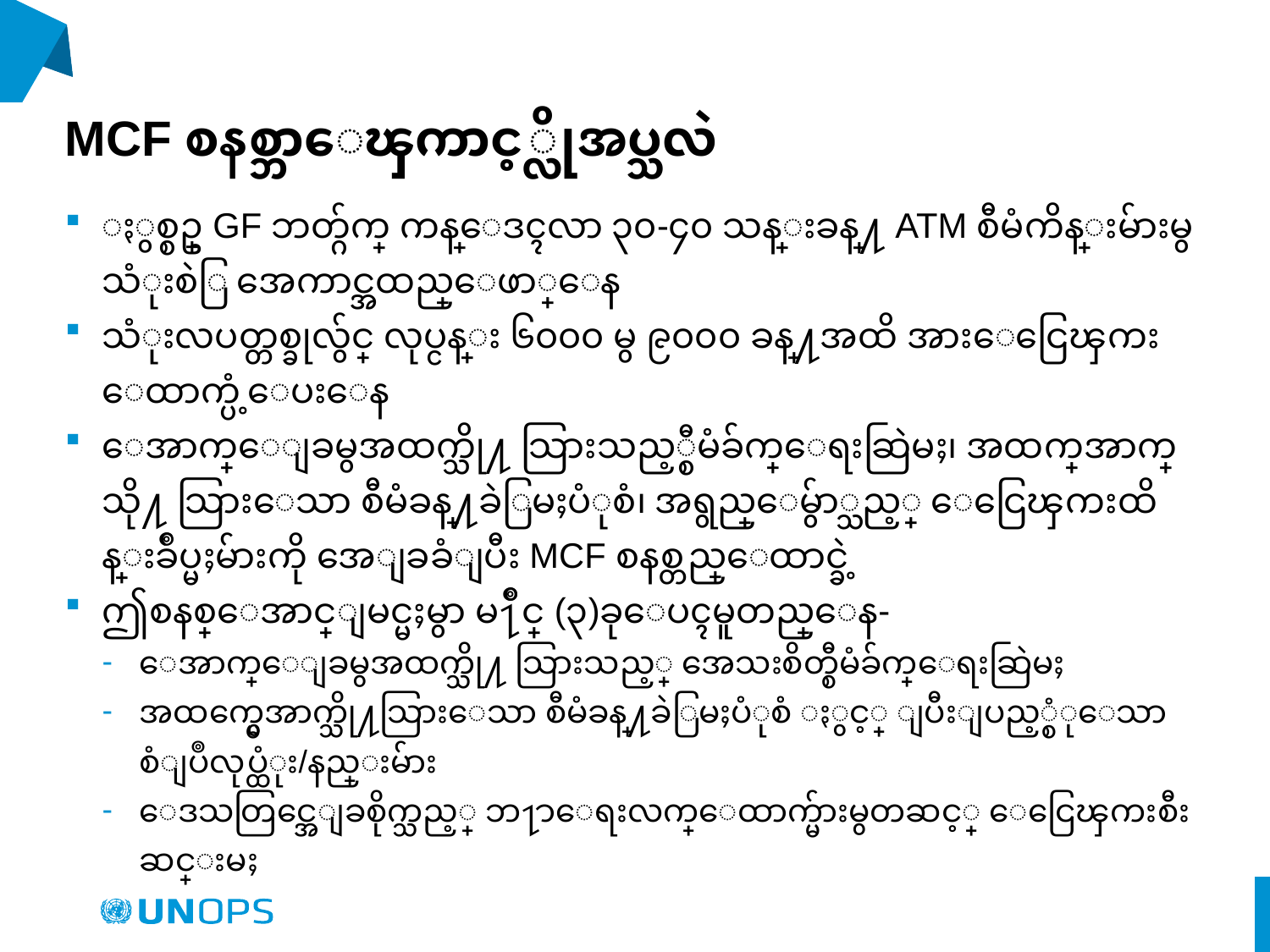

# MCF စနစ္ဘာေၾကာင့္လိုအပ္သလဲ
ႏွစ္စဥ္ GF ဘတ္ဂ်က္ ကန္ေဒၚလာ ၃၀-၄၀ သန္းခန္႔ ATM စီမံကိန္းမ်ားမွ သံုးစဲြ အေကာင္အထည္ေဖာ္ေန
သံုးလပတ္တစ္ခုလွ်င္ လုပ္ငန္း ၆၀၀၀ မွ ၉၀၀၀ ခန္႔အထိ အားေငြေၾကး ေထာက္ပံ့ေပးေန
ေအာက္ေျခမွအထက္သို႔ သြားသည့္စီမံခ်က္ေရးဆြဲမႈ၊ အထက္မွေအာက္သို႔ သြားေသာ စီမံခန္႔ခဲြမႈပံုစံ၊ အရွည္ေမွ်ာ္သည့္ ေငြေၾကးထိန္းခ်ဳပ္မႈမ်ားကို အေျခခံျပီး MCF စနစ္တည္ေထာင္ခဲ့
ဤစနစ္ေအာင္ျမင္မႈမွာ မ႑ိဳင္ (၃)ခုေပၚမူတည္ေန-
ေအာက္ေျခမွအထက္သို႔ သြားသည့္ အေသးစိတ္စီမံခ်က္ေရးဆြဲမႈ
အထက္မွေအာက္သို႔သြားေသာ စီမံခန္႔ခဲြမႈပံုစံ ႏွင့္ ျပီးျပည့္စံုေသာ စံျပဳလုပ္ထံုး/နည္းမ်ား
ေဒသတြင္အေျခစိုက္သည့္ ဘ႑ာေရးလက္ေထာက္မ်ားမွတဆင့္ ေငြေၾကးစီးဆင္းမႈ